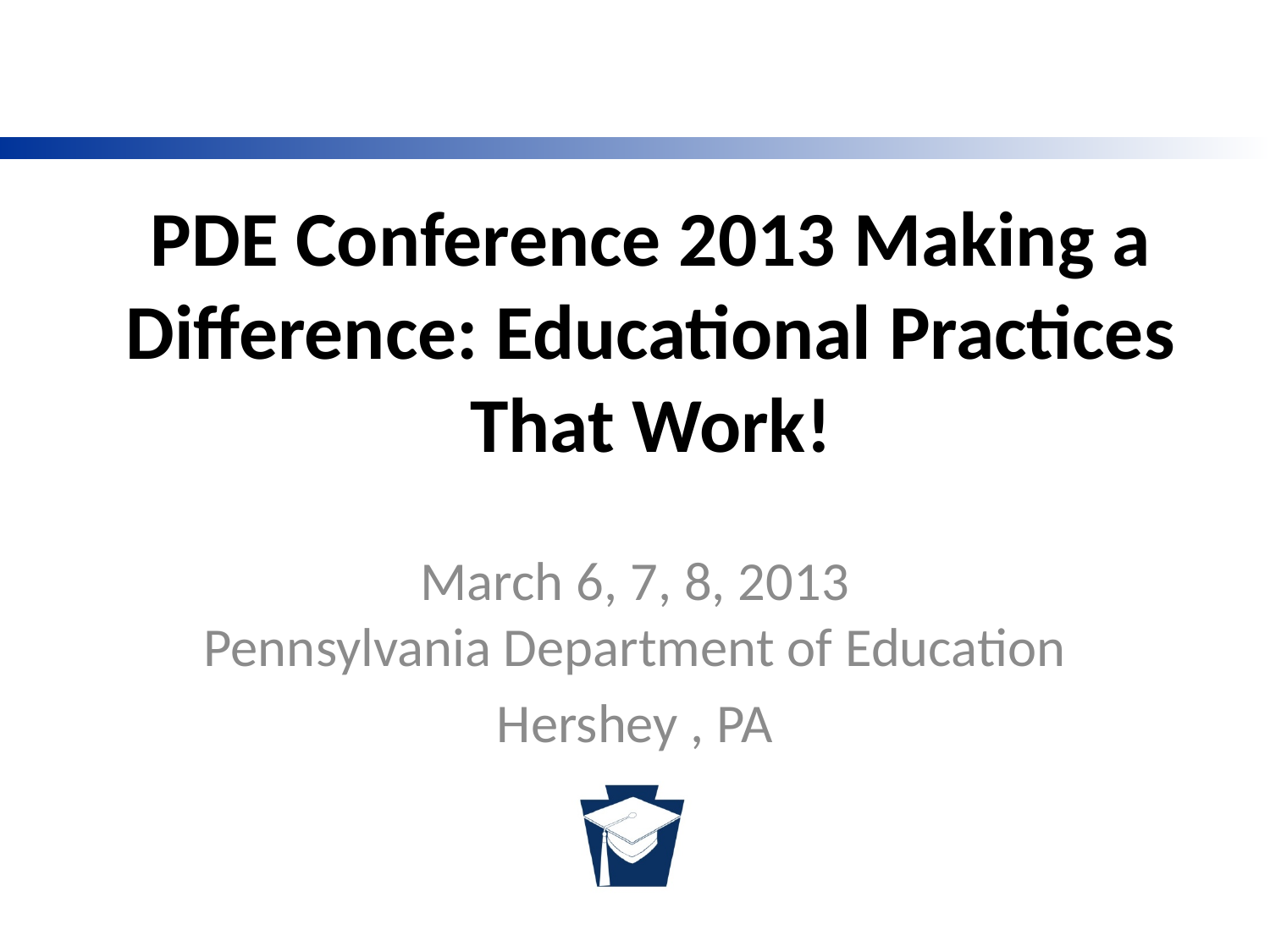

# PDE Conference 2013 Making a Difference: Educational Practices That Work!
March 6, 7, 8, 2013
Pennsylvania Department of Education
Hershey , PA